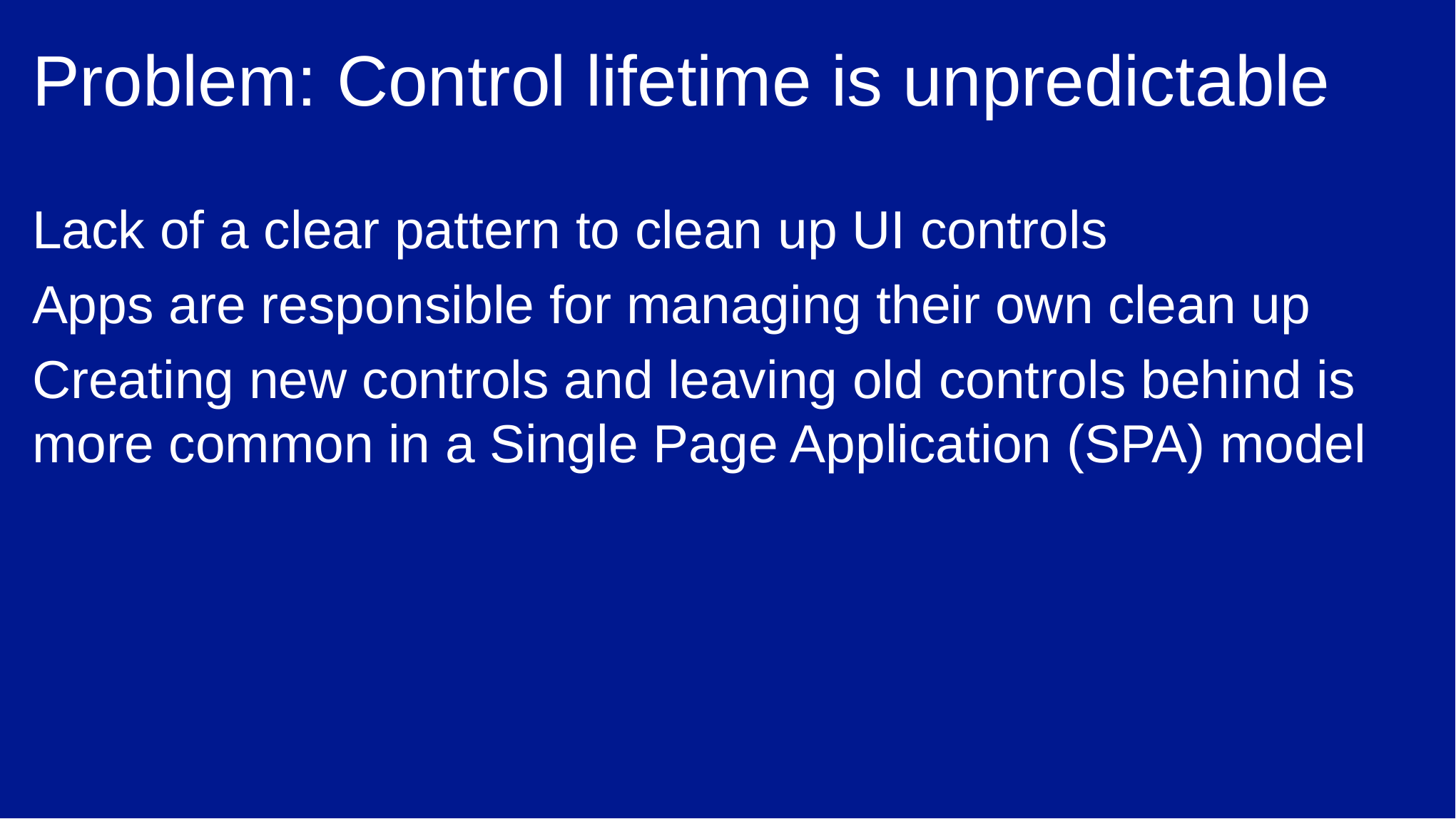

# Problem: Control lifetime is unpredictable
Lack of a clear pattern to clean up UI controls
Apps are responsible for managing their own clean up
Creating new controls and leaving old controls behind is more common in a Single Page Application (SPA) model